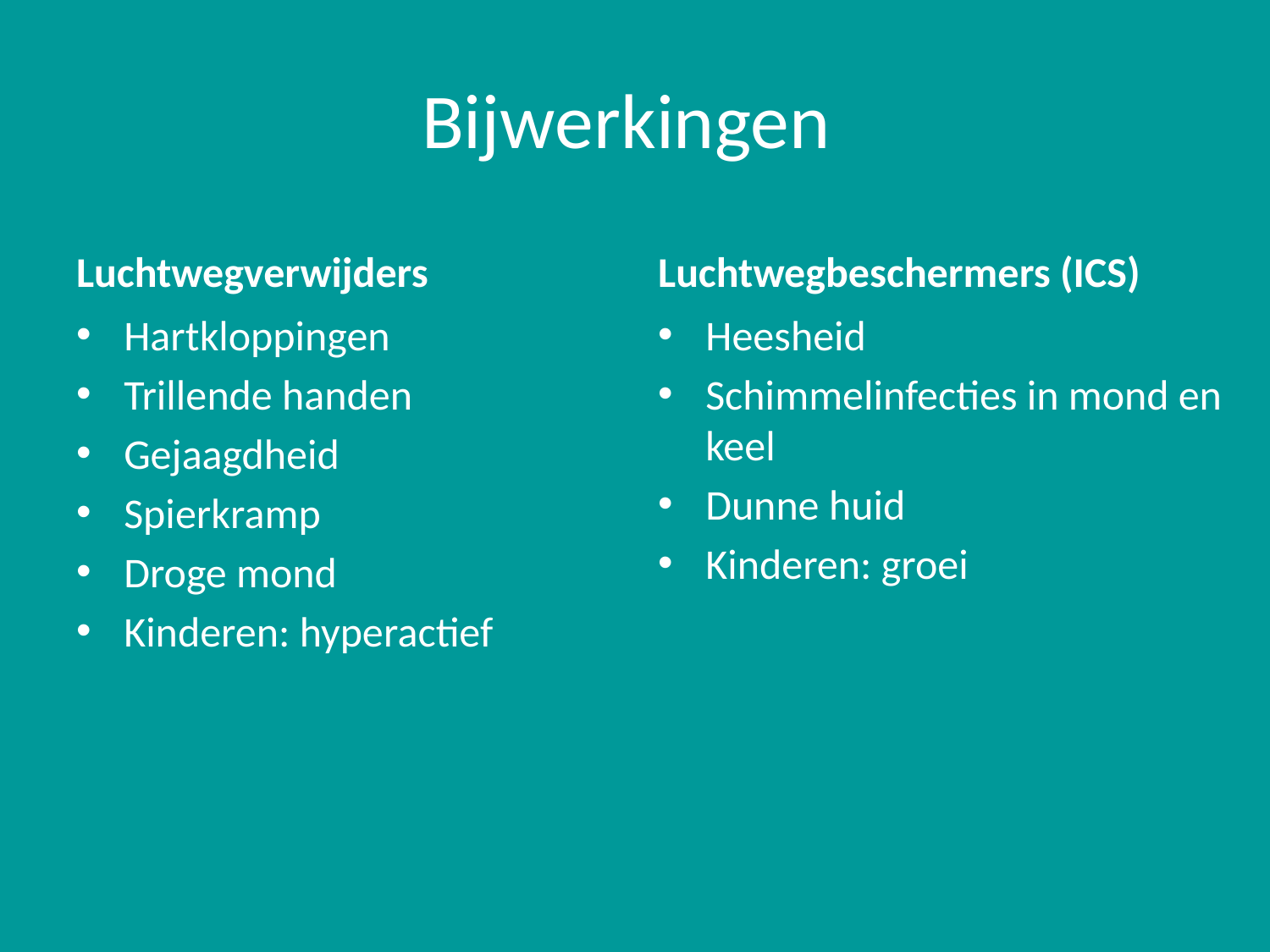

# Bijwerkingen
Luchtwegverwijders
Luchtwegbeschermers (ICS)
Hartkloppingen
Trillende handen
Gejaagdheid
Spierkramp
Droge mond
Kinderen: hyperactief

Heesheid
Schimmelinfecties in mond en keel
Dunne huid
Kinderen: groei